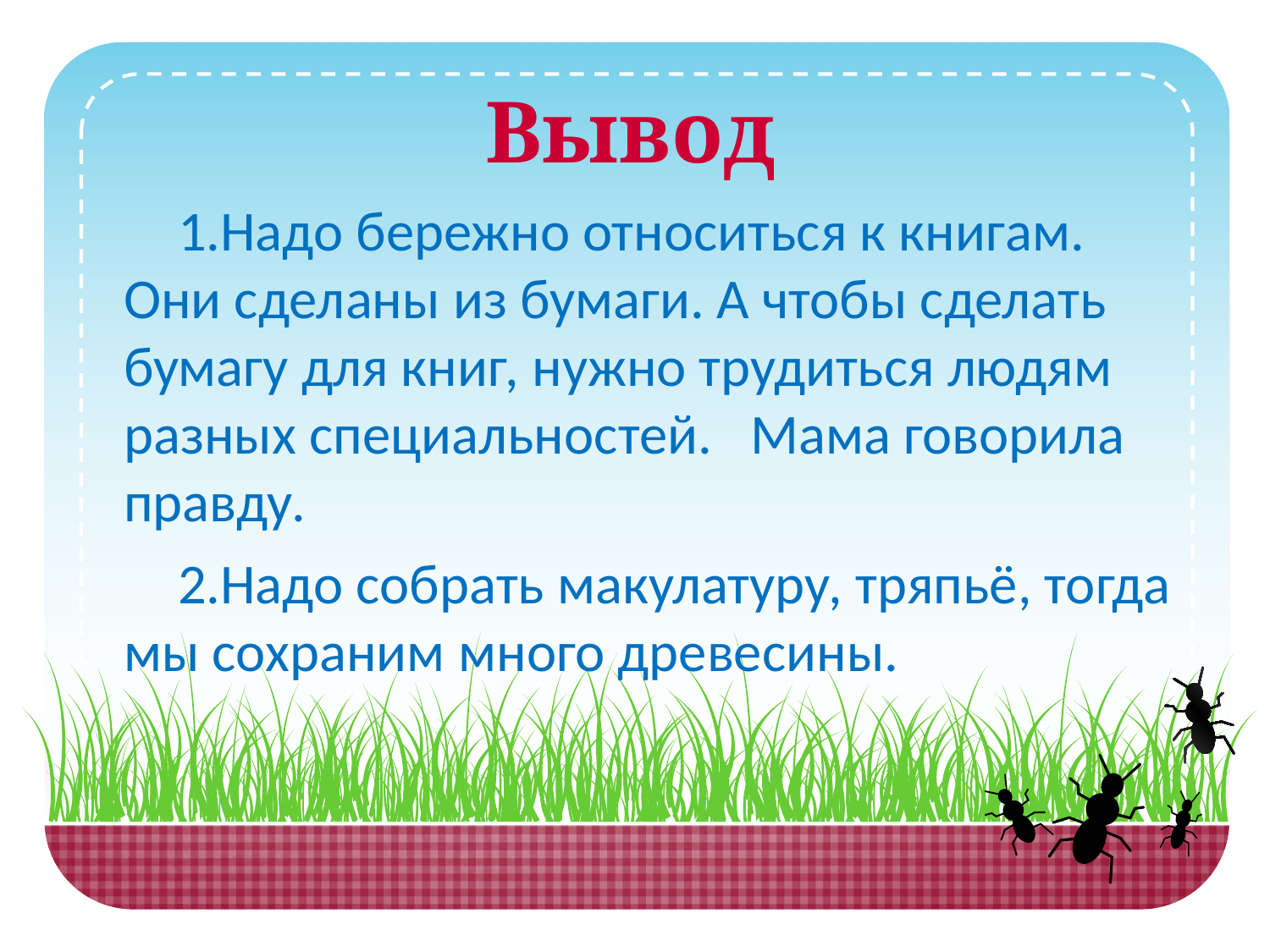

Вывод
        1.Надо бережно относиться к книгам. Они сделаны из бумаги. А чтобы сделать бумагу для книг, нужно трудиться людям разных специальностей.   Мама говорила правду.
        2.Надо собрать макулатуру, тряпьё, тогда мы сохраним много древесины.